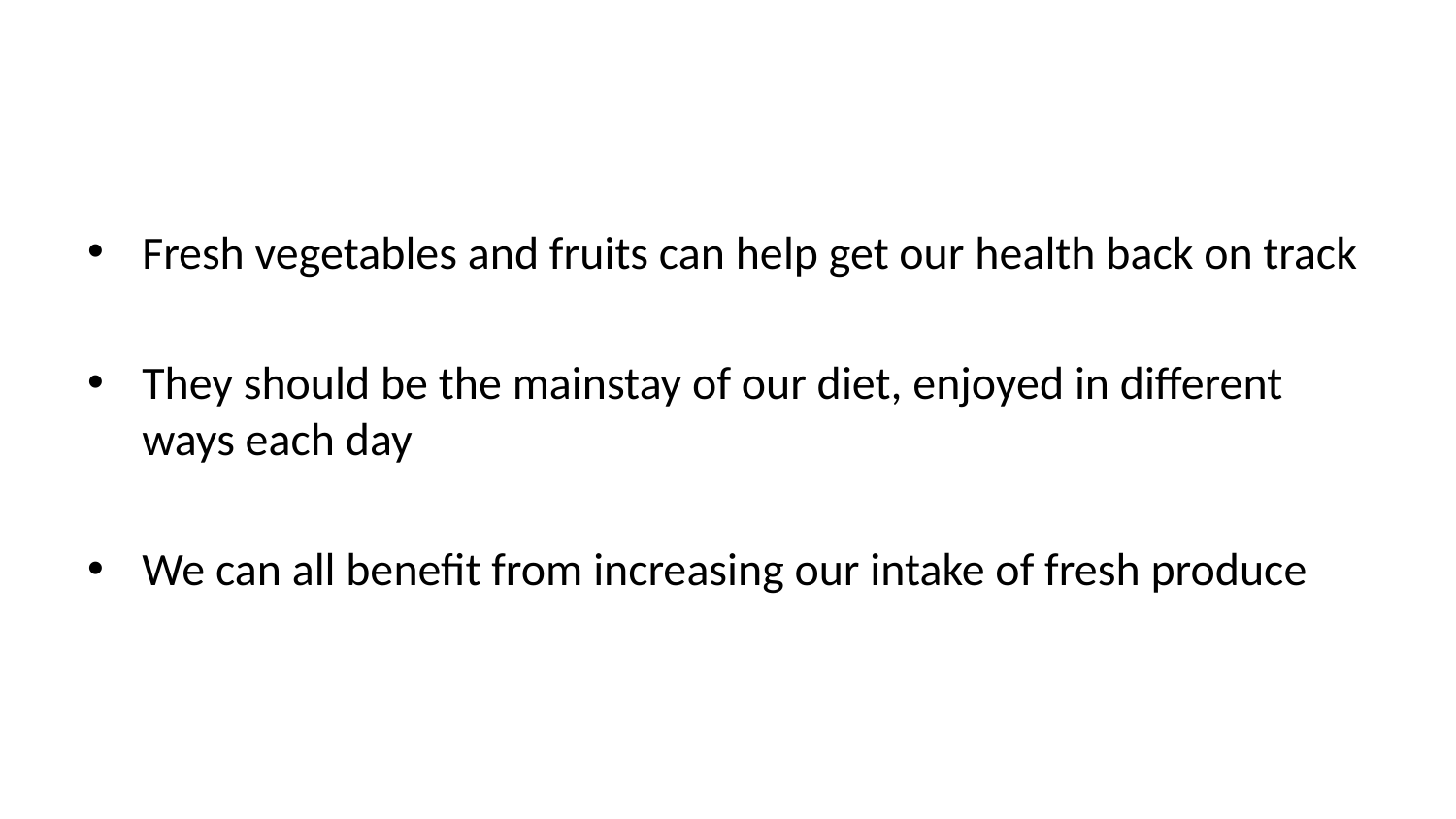

Fresh vegetables and fruits can help get our health back on track

They should be the mainstay of our diet, enjoyed in different ways each day

We can all benefit from increasing our intake of fresh produce